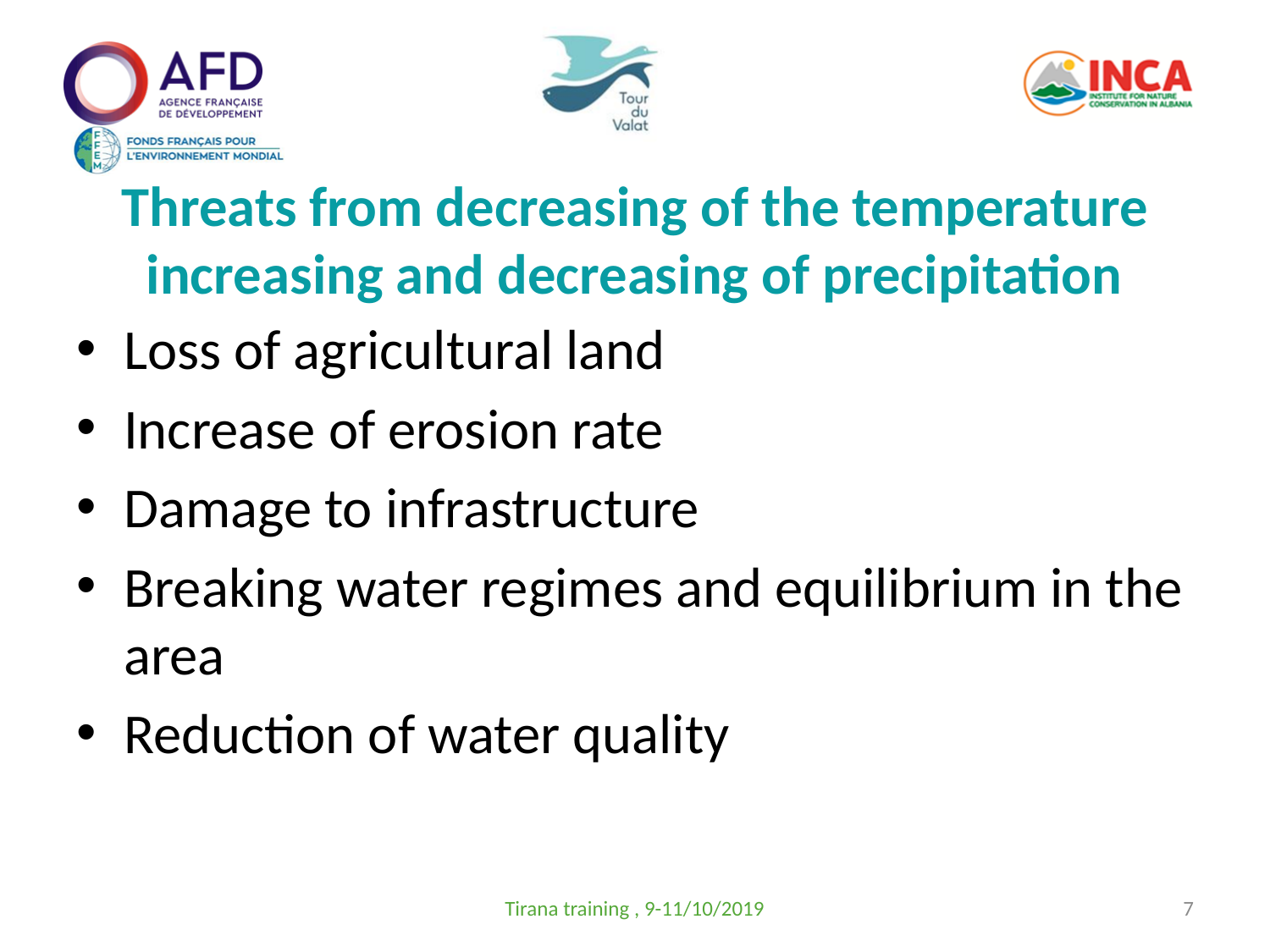

# Threats from decreasing of the temperature increasing and decreasing of precipitation
Loss of agricultural land
Increase of erosion rate
Damage to infrastructure
Breaking water regimes and equilibrium in the area
Reduction of water quality
Tirana training , 9-11/10/2019
7